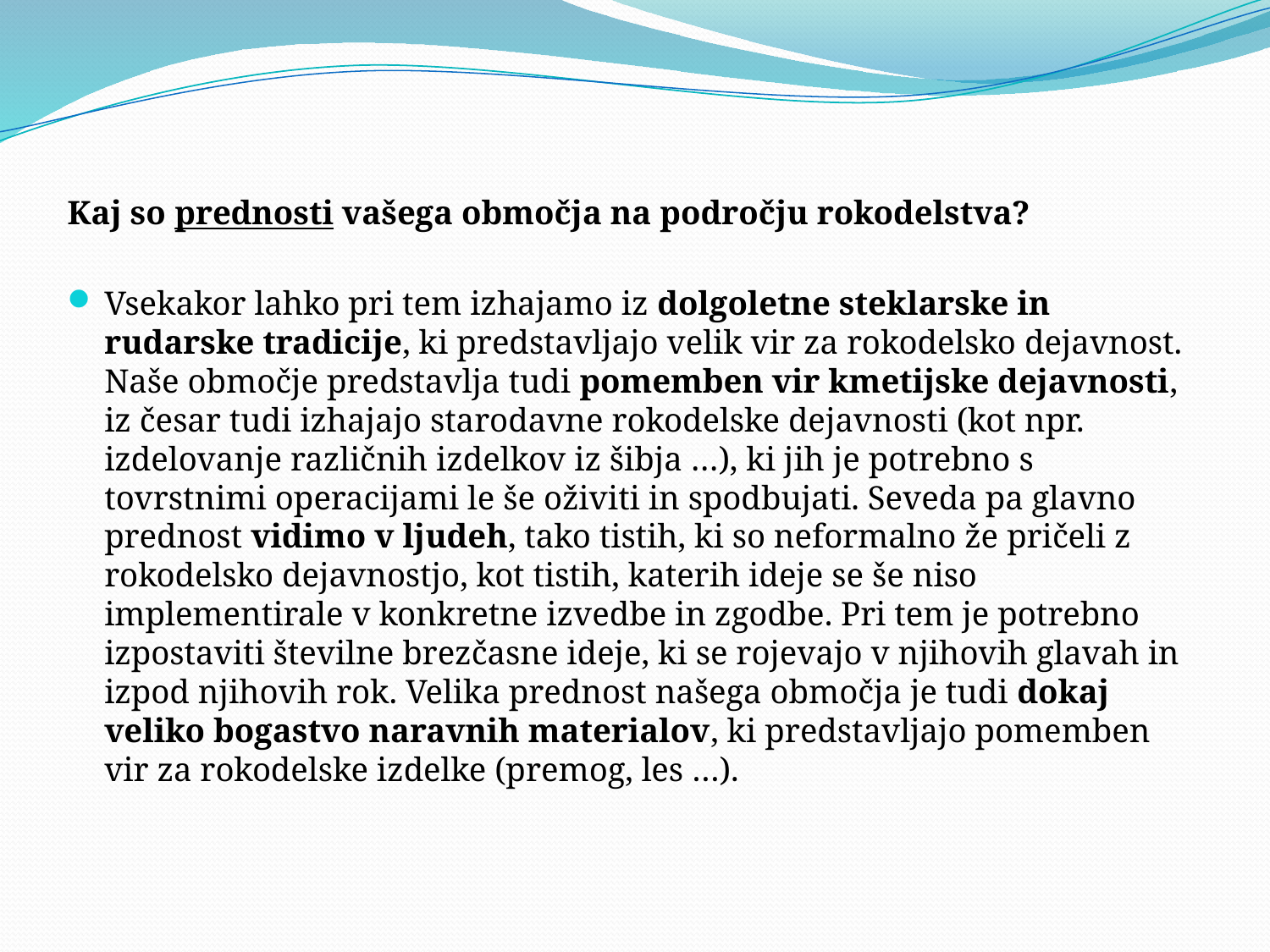

Kaj so prednosti vašega območja na področju rokodelstva?

Vsekakor lahko pri tem izhajamo iz dolgoletne steklarske in rudarske tradicije, ki predstavljajo velik vir za rokodelsko dejavnost. Naše območje predstavlja tudi pomemben vir kmetijske dejavnosti, iz česar tudi izhajajo starodavne rokodelske dejavnosti (kot npr. izdelovanje različnih izdelkov iz šibja …), ki jih je potrebno s tovrstnimi operacijami le še oživiti in spodbujati. Seveda pa glavno prednost vidimo v ljudeh, tako tistih, ki so neformalno že pričeli z rokodelsko dejavnostjo, kot tistih, katerih ideje se še niso implementirale v konkretne izvedbe in zgodbe. Pri tem je potrebno izpostaviti številne brezčasne ideje, ki se rojevajo v njihovih glavah in izpod njihovih rok. Velika prednost našega območja je tudi dokaj veliko bogastvo naravnih materialov, ki predstavljajo pomemben vir za rokodelske izdelke (premog, les …).